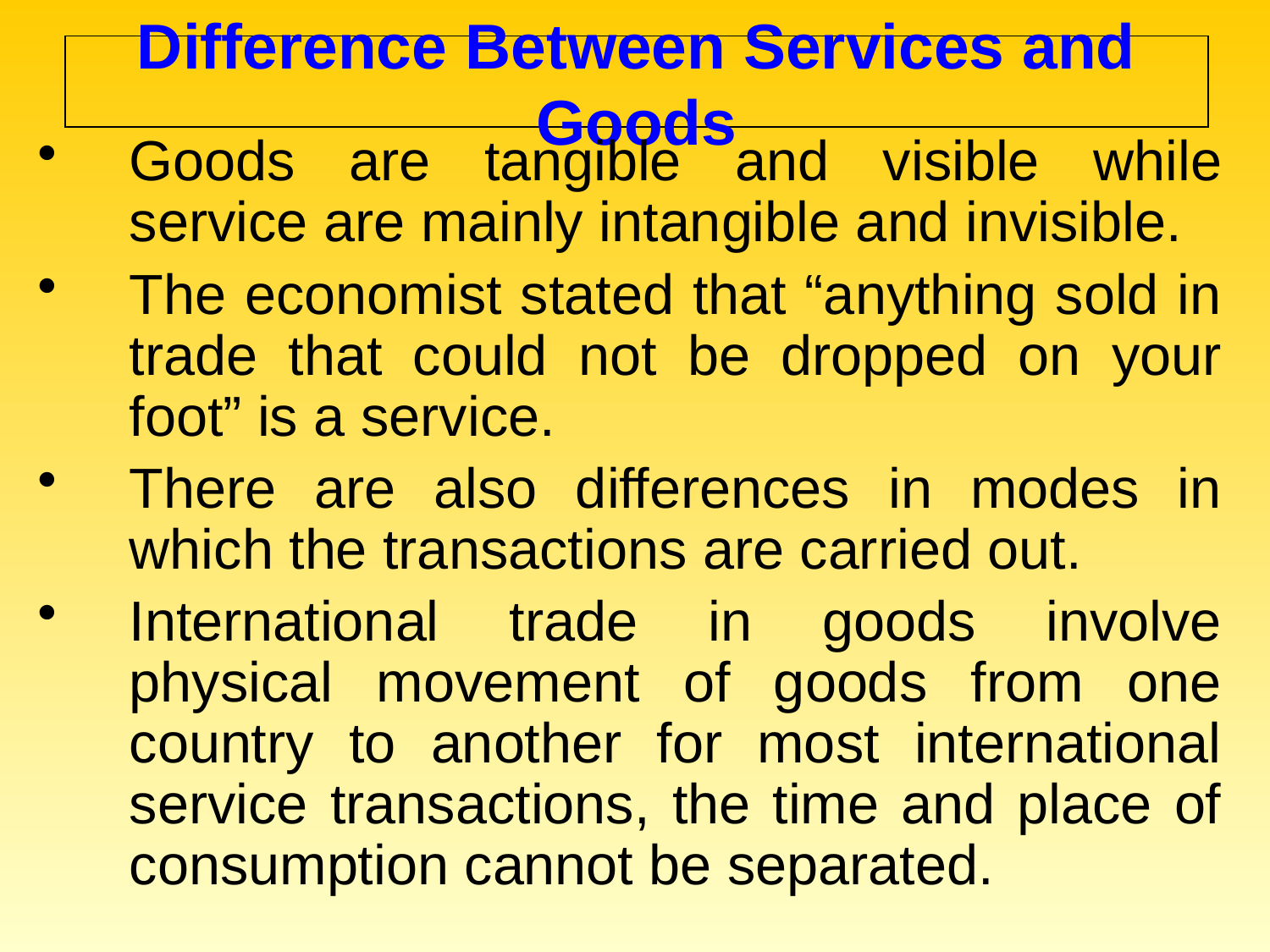

# Difference Between Services and Goods

Goods are tangible and visible while service are mainly intangible and invisible.
The economist stated that “anything sold in trade that could not be dropped on your foot” is a service.
There are also differences in modes in which the transactions are carried out.
International trade in goods involve physical movement of goods from one country to another for most international service transactions, the time and place of consumption cannot be separated.